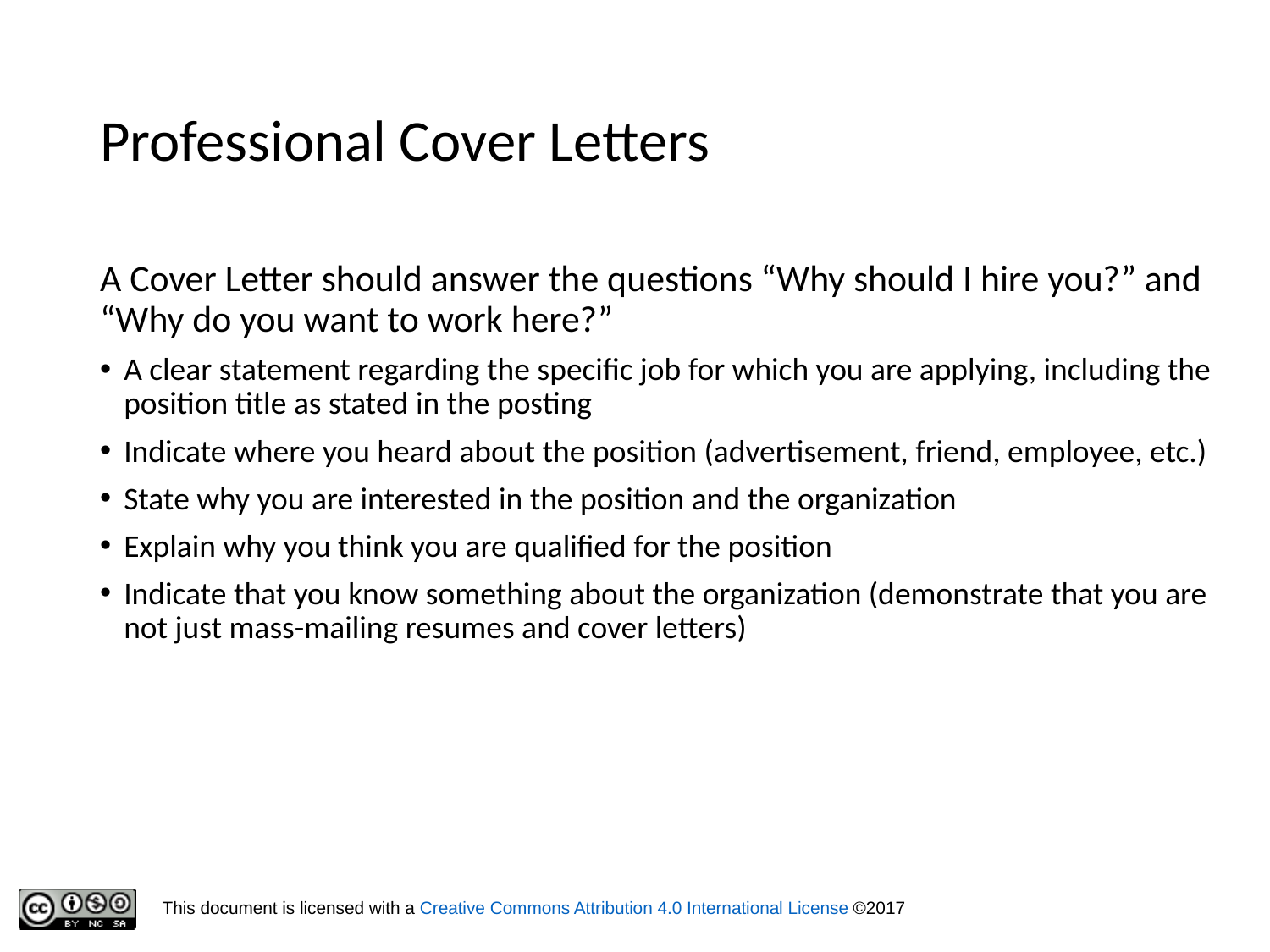

# Professional Cover Letters
A Cover Letter should answer the questions “Why should I hire you?” and “Why do you want to work here?”
A clear statement regarding the specific job for which you are applying, including the position title as stated in the posting
Indicate where you heard about the position (advertisement, friend, employee, etc.)
State why you are interested in the position and the organization
Explain why you think you are qualified for the position
Indicate that you know something about the organization (demonstrate that you are not just mass-mailing resumes and cover letters)